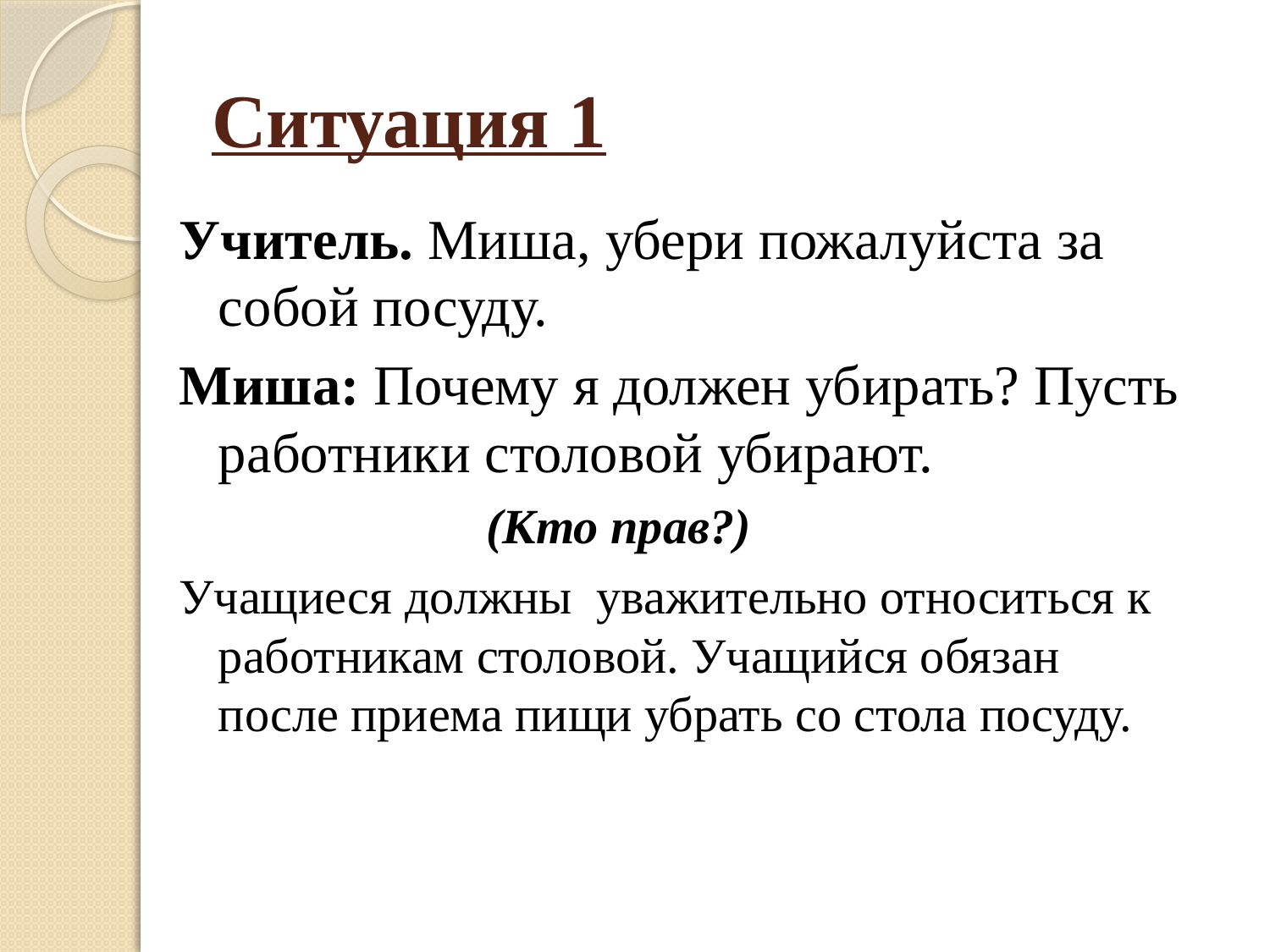

# Ситуация 1
Учитель. Миша, убери пожалуйста за собой посуду.
Миша: Почему я должен убирать? Пусть работники столовой убирают.
                         (Кто прав?)
Учащиеся должны  уважительно относиться к работникам столовой. Учащийся обязан после приема пищи убрать со стола посуду.